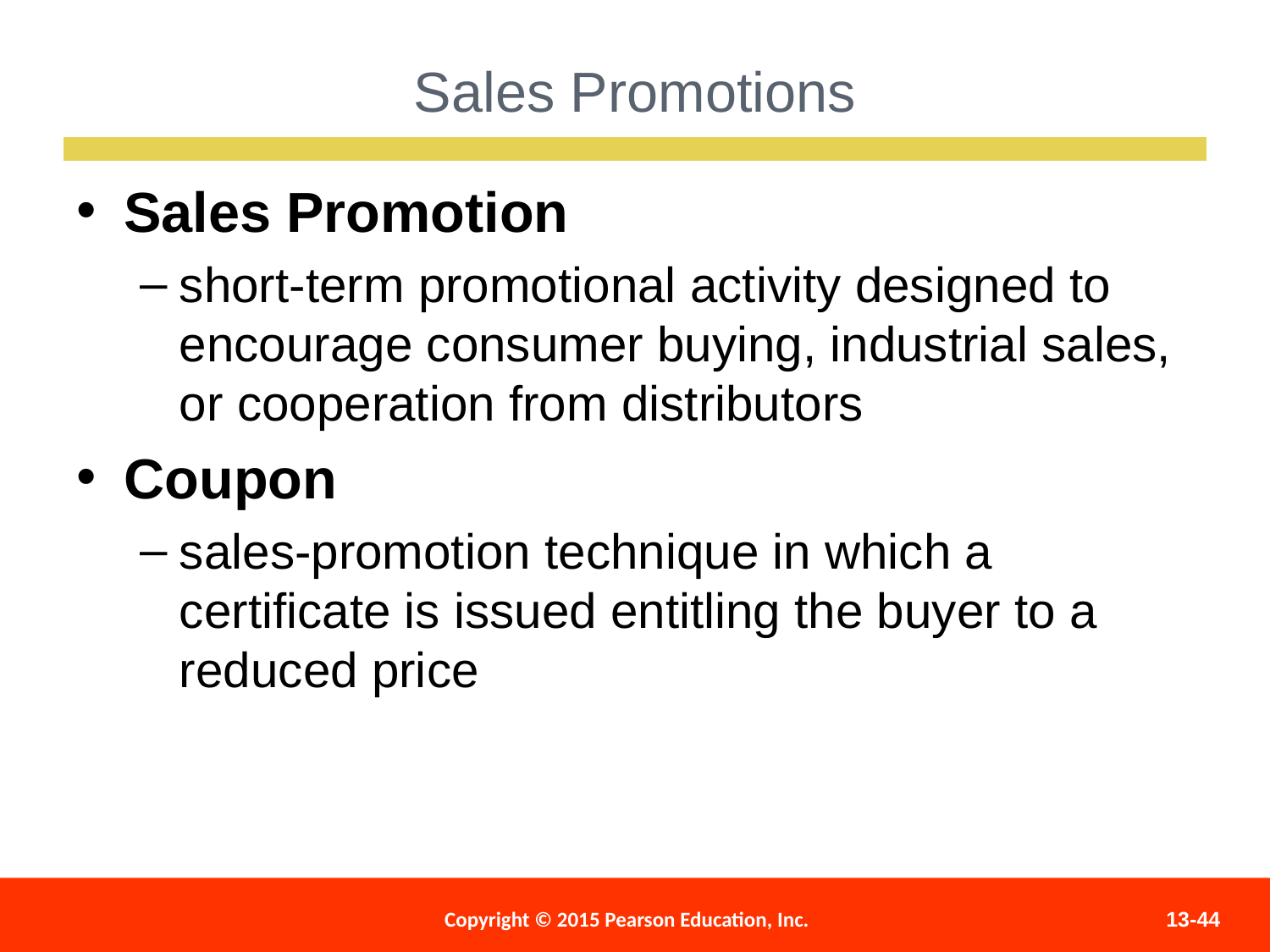

Sales Promotions
Sales Promotion
short-term promotional activity designed to encourage consumer buying, industrial sales, or cooperation from distributors
Coupon
sales-promotion technique in which a certificate is issued entitling the buyer to a reduced price